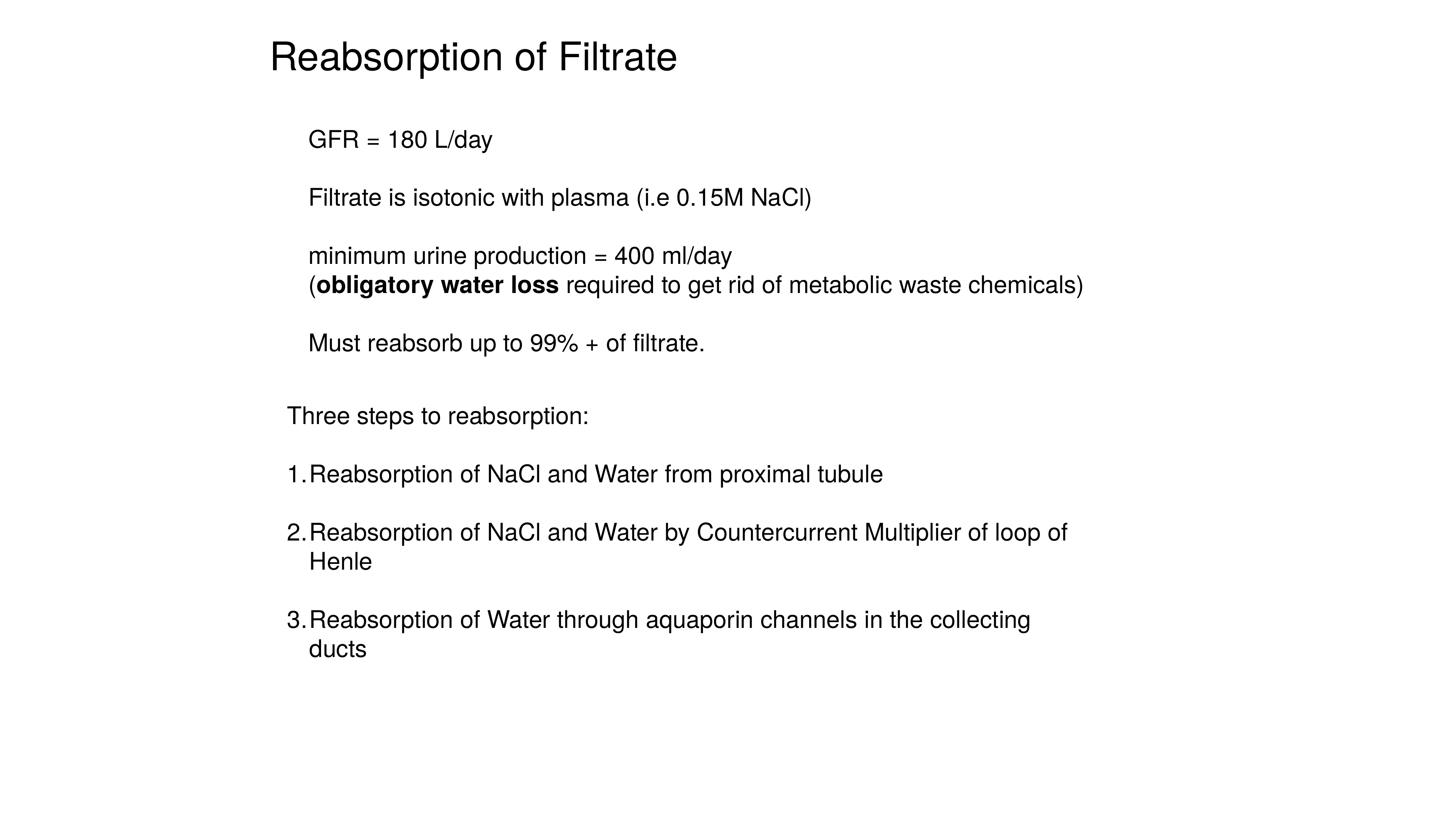

Reabsorption of Filtrate
GFR = 180 L/day

Filtrate is isotonic with plasma (i.e 0.15M NaCl)

minimum urine production = 400 ml/day
(obligatory water loss required to get rid of metabolic waste chemicals)

Must reabsorb up to 99% + of filtrate.
Three steps to reabsorption:

Reabsorption of NaCl and Water from proximal tubule

Reabsorption of NaCl and Water by Countercurrent Multiplier of loop of Henle

Reabsorption of Water through aquaporin channels in the collecting ducts